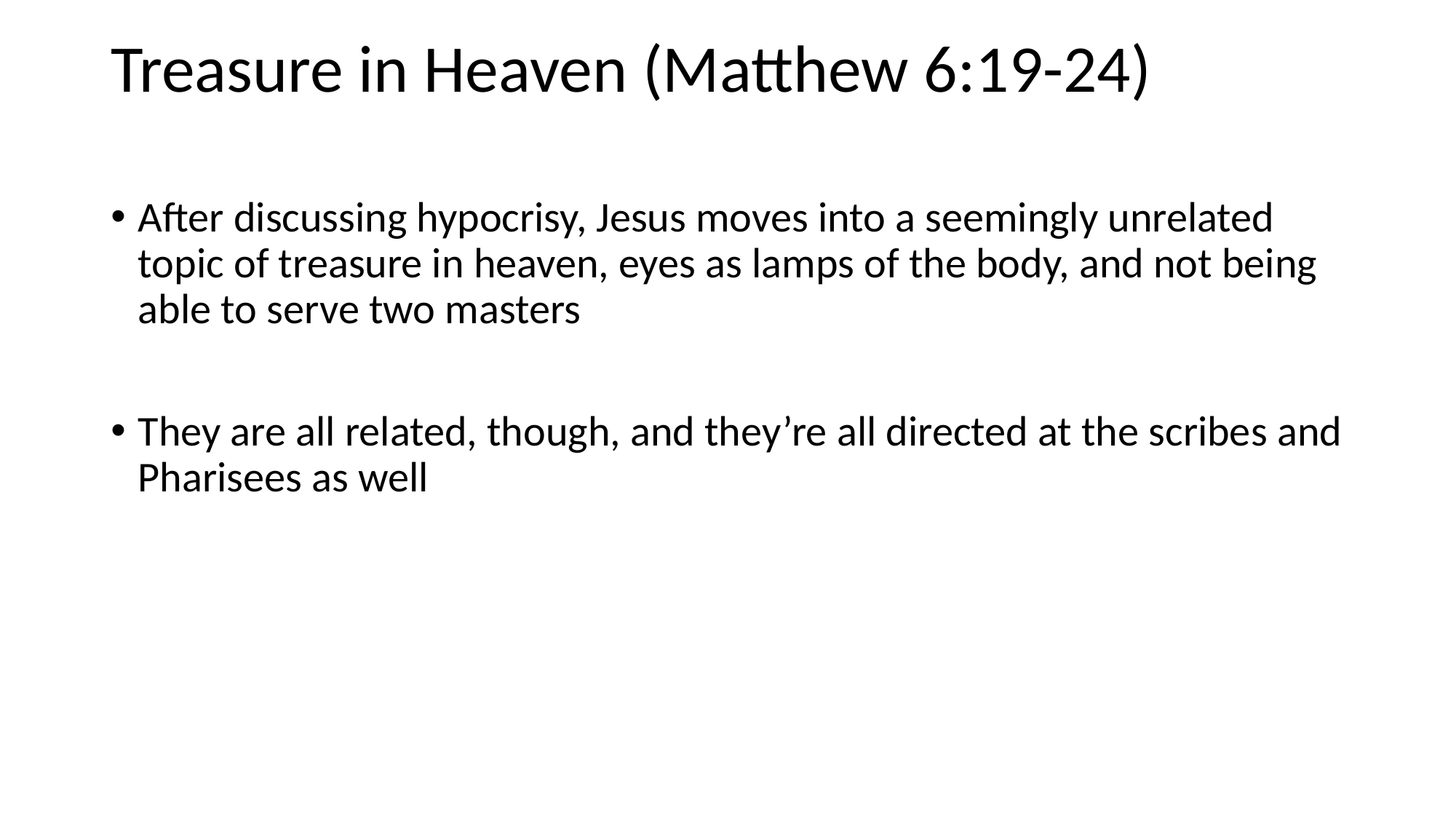

# Treasure in Heaven (Matthew 6:19-24)

After discussing hypocrisy, Jesus moves into a seemingly unrelated topic of treasure in heaven, eyes as lamps of the body, and not being able to serve two masters

They are all related, though, and they’re all directed at the scribes and Pharisees as well